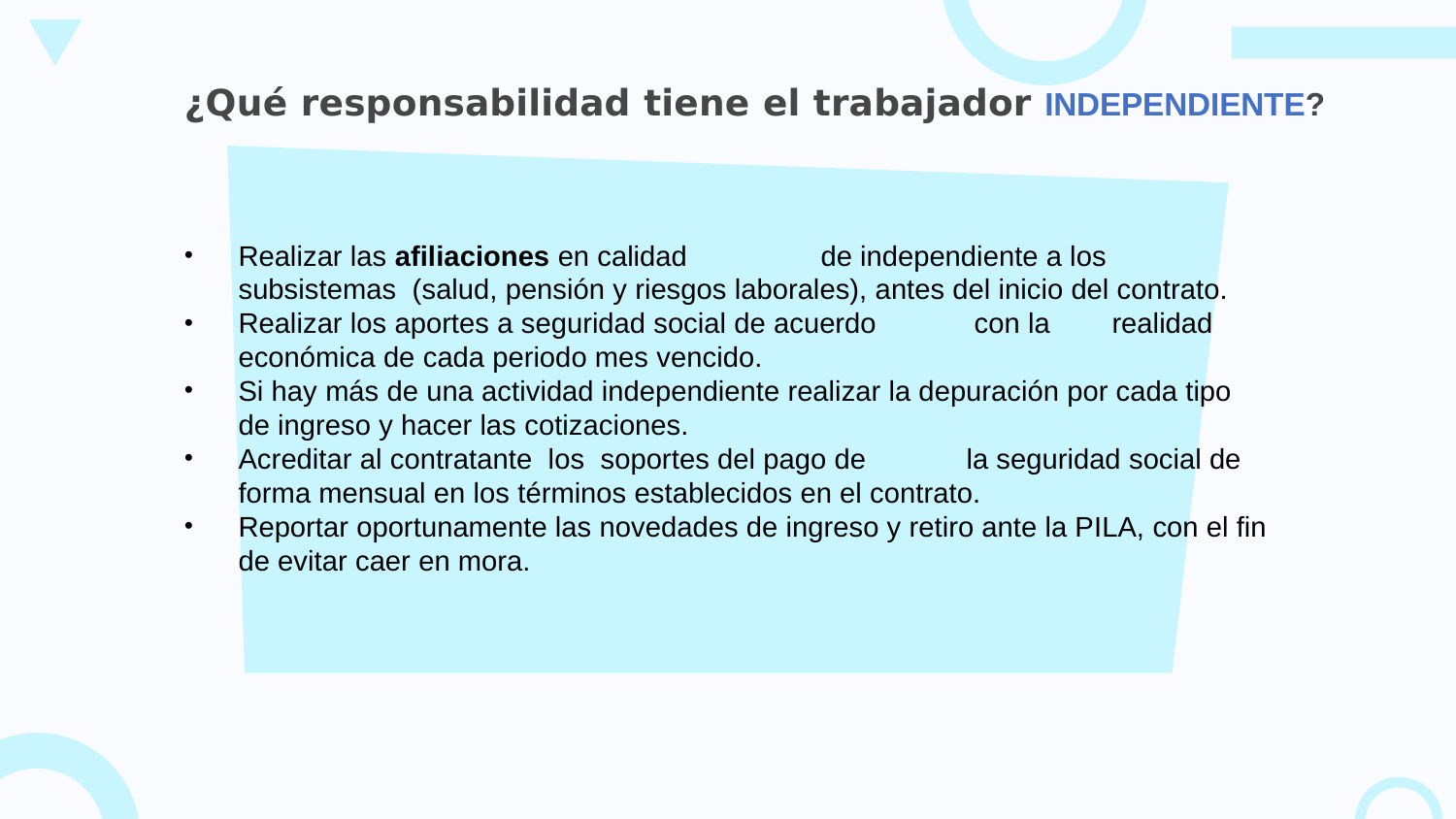

# ¿Qué responsabilidad tiene el trabajador INDEPENDIENTE?
Realizar las afiliaciones en calidad	de independiente a los subsistemas  (salud, pensión y riesgos laborales), antes del inicio del contrato.
Realizar los aportes a seguridad social de acuerdo	 con la	realidad económica de cada periodo mes vencido.
Si hay más de una actividad independiente realizar la depuración por cada tipo de ingreso y hacer las cotizaciones.
Acreditar al contratante  los  soportes del pago de	la seguridad social de  forma mensual en los términos establecidos en el contrato.
Reportar oportunamente las novedades de ingreso y retiro ante la PILA, con el fin de evitar caer en mora.
0%
0%
0%